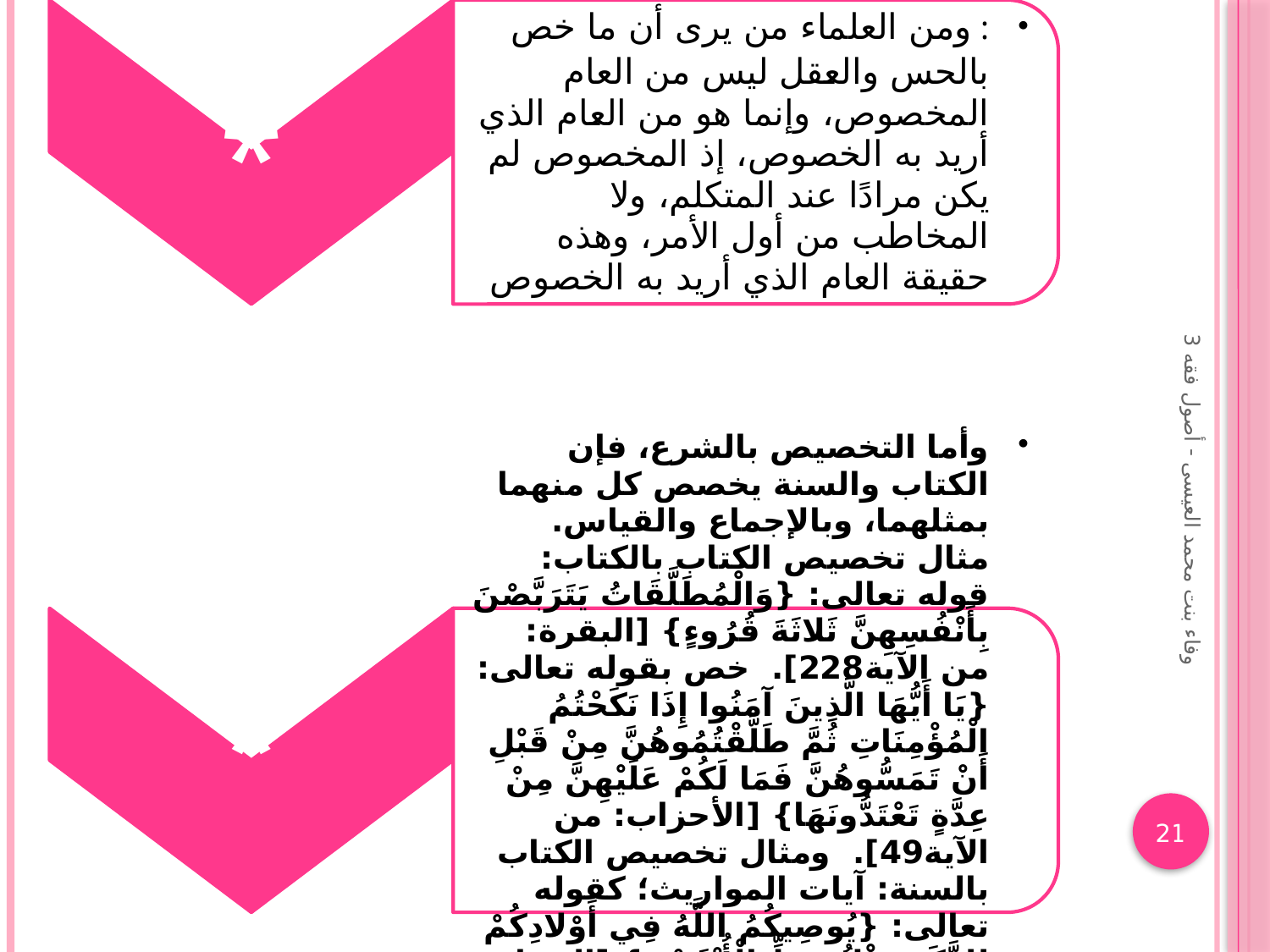

*
*
وفاء بنت محمد العيسى - أصول فقه 3
21